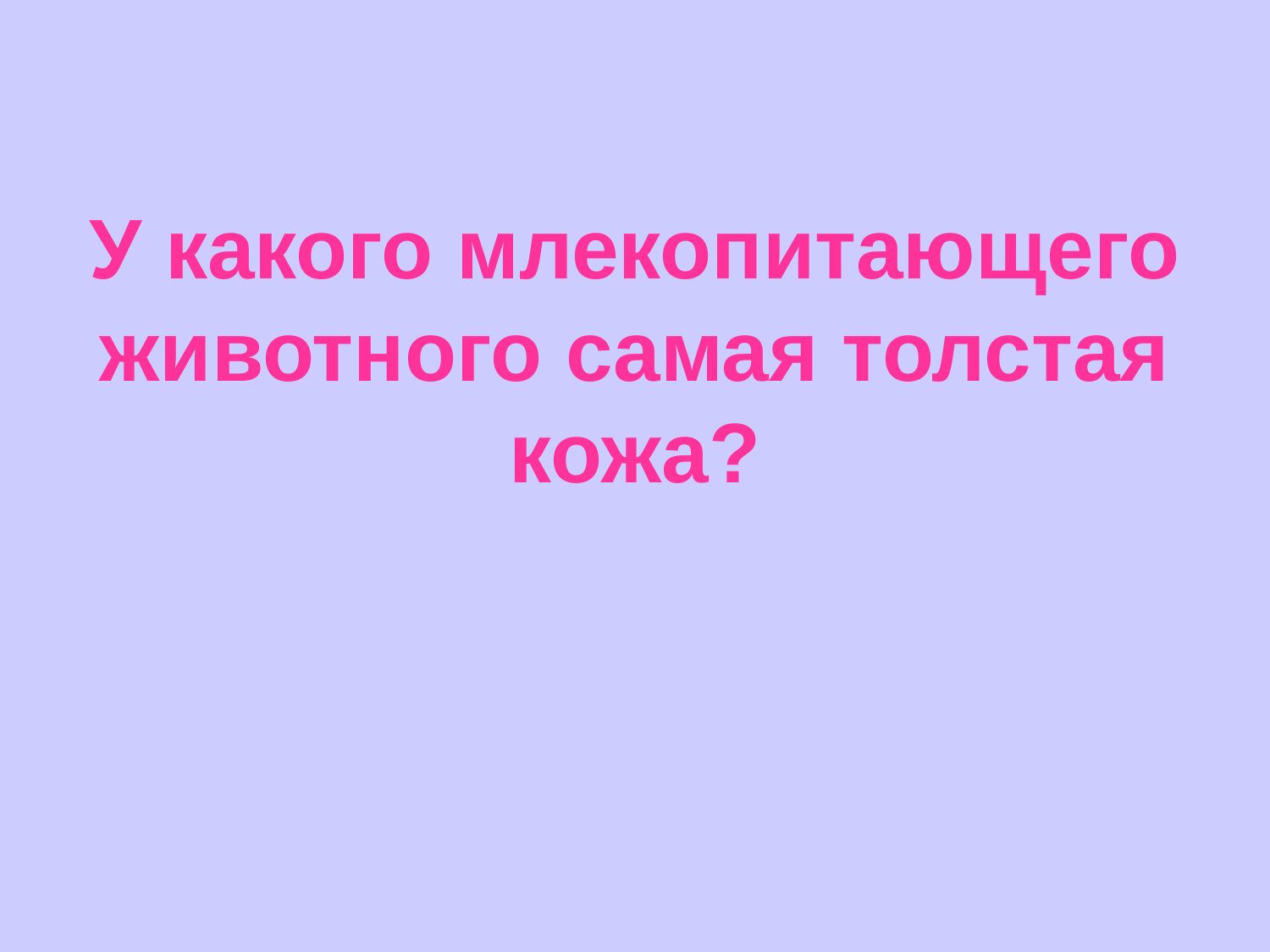

# У какого млекопитающего животного самая толстая кожа?